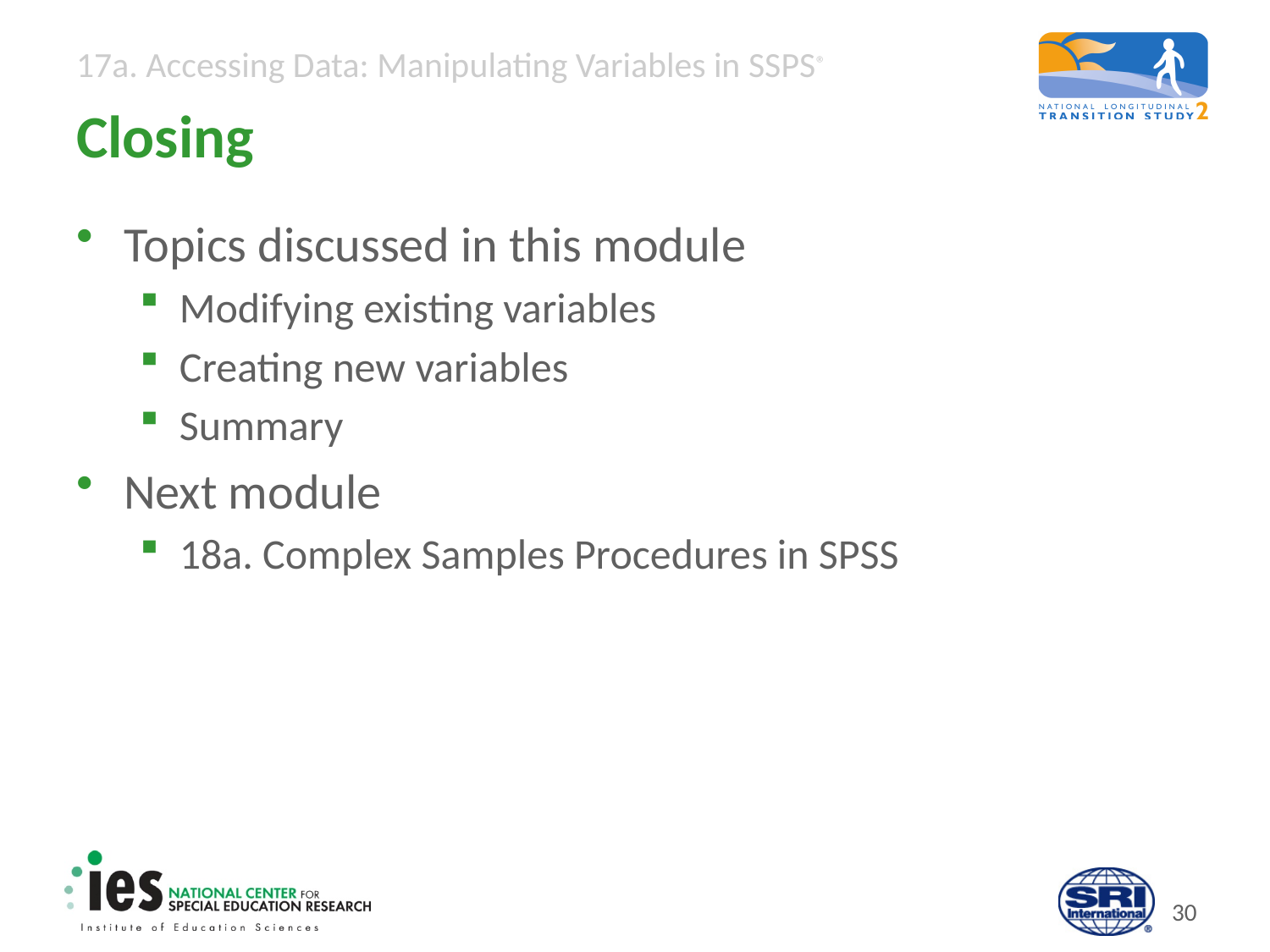

# Closing
Topics discussed in this module
Modifying existing variables
Creating new variables
Summary
Next module
18a. Complex Samples Procedures in SPSS

30